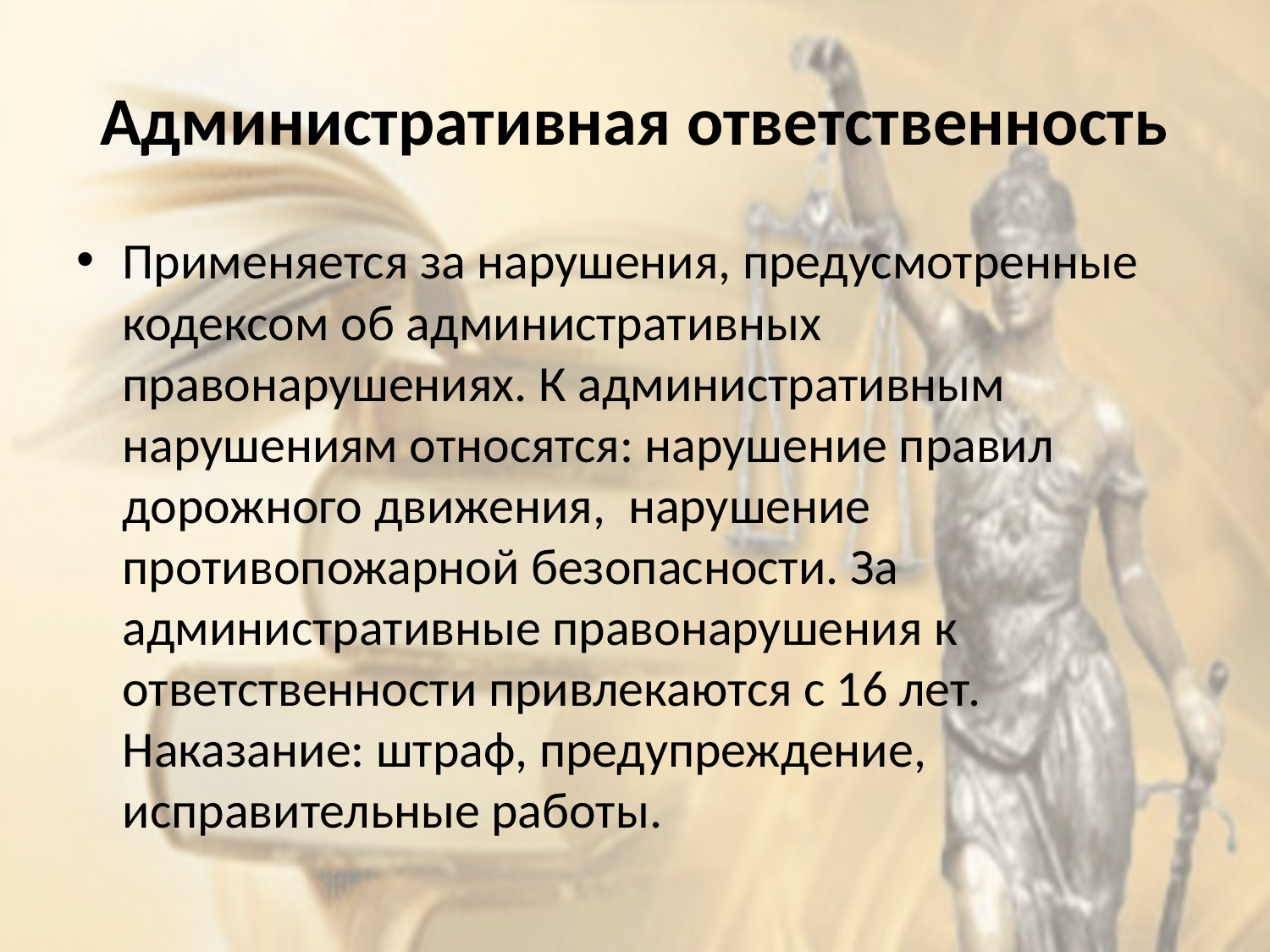

# Административная ответственность
Применяется за нарушения, предусмотренные кодексом об административных правонарушениях. К административным нарушениям относятся: нарушение правил дорожного движения,  нарушение противопожарной безопасности. За административные правонарушения к ответственности привлекаются с 16 лет. Наказание: штраф, предупреждение, исправительные работы.